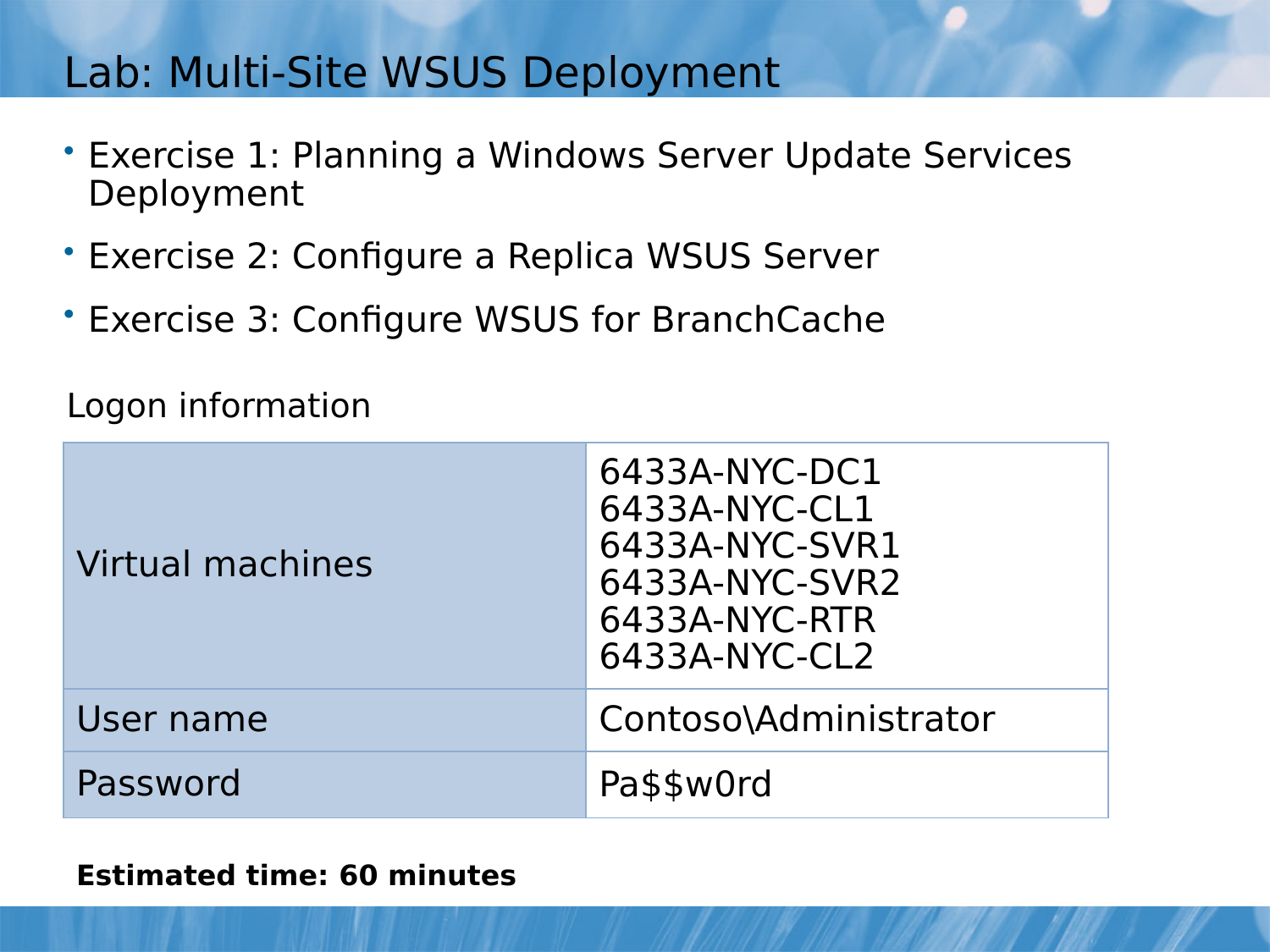

# Lab: Multi-Site WSUS Deployment
Exercise 1: Planning a Windows Server Update Services Deployment
Exercise 2: Configure a Replica WSUS Server
Exercise 3: Configure WSUS for BranchCache
Logon information
| Virtual machines | 6433A-NYC-DC1 6433A-NYC-CL1 6433A-NYC-SVR1 6433A-NYC-SVR2 6433A-NYC-RTR 6433A-NYC-CL2 |
| --- | --- |
| User name | Contoso\Administrator |
| Password | Pa$$w0rd |
Estimated time: 60 minutes